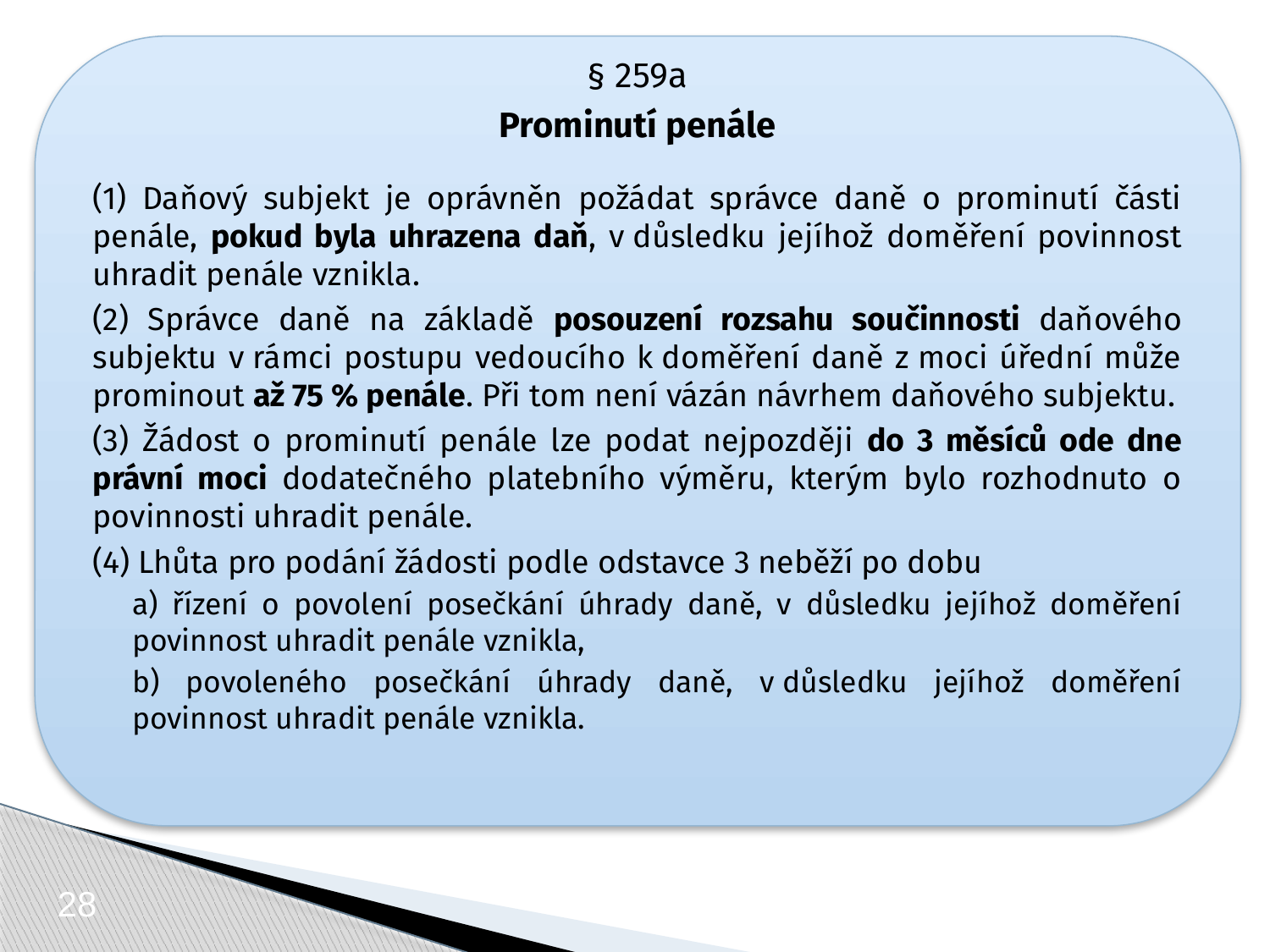

§ 259a
Prominutí penále

(1) Daňový subjekt je oprávněn požádat správce daně o prominutí části penále, pokud byla uhrazena daň, v důsledku jejíhož doměření povinnost uhradit penále vznikla.
(2) Správce daně na základě posouzení rozsahu součinnosti daňového subjektu v rámci postupu vedoucího k doměření daně z moci úřední může prominout až 75 % penále. Při tom není vázán návrhem daňového subjektu.
(3) Žádost o prominutí penále lze podat nejpozději do 3 měsíců ode dne právní moci dodatečného platebního výměru, kterým bylo rozhodnuto o povinnosti uhradit penále.
(4) Lhůta pro podání žádosti podle odstavce 3 neběží po dobu
a) řízení o povolení posečkání úhrady daně, v důsledku jejíhož doměření povinnost uhradit penále vznikla,
b) povoleného posečkání úhrady daně, v důsledku jejíhož doměření povinnost uhradit penále vznikla.

28